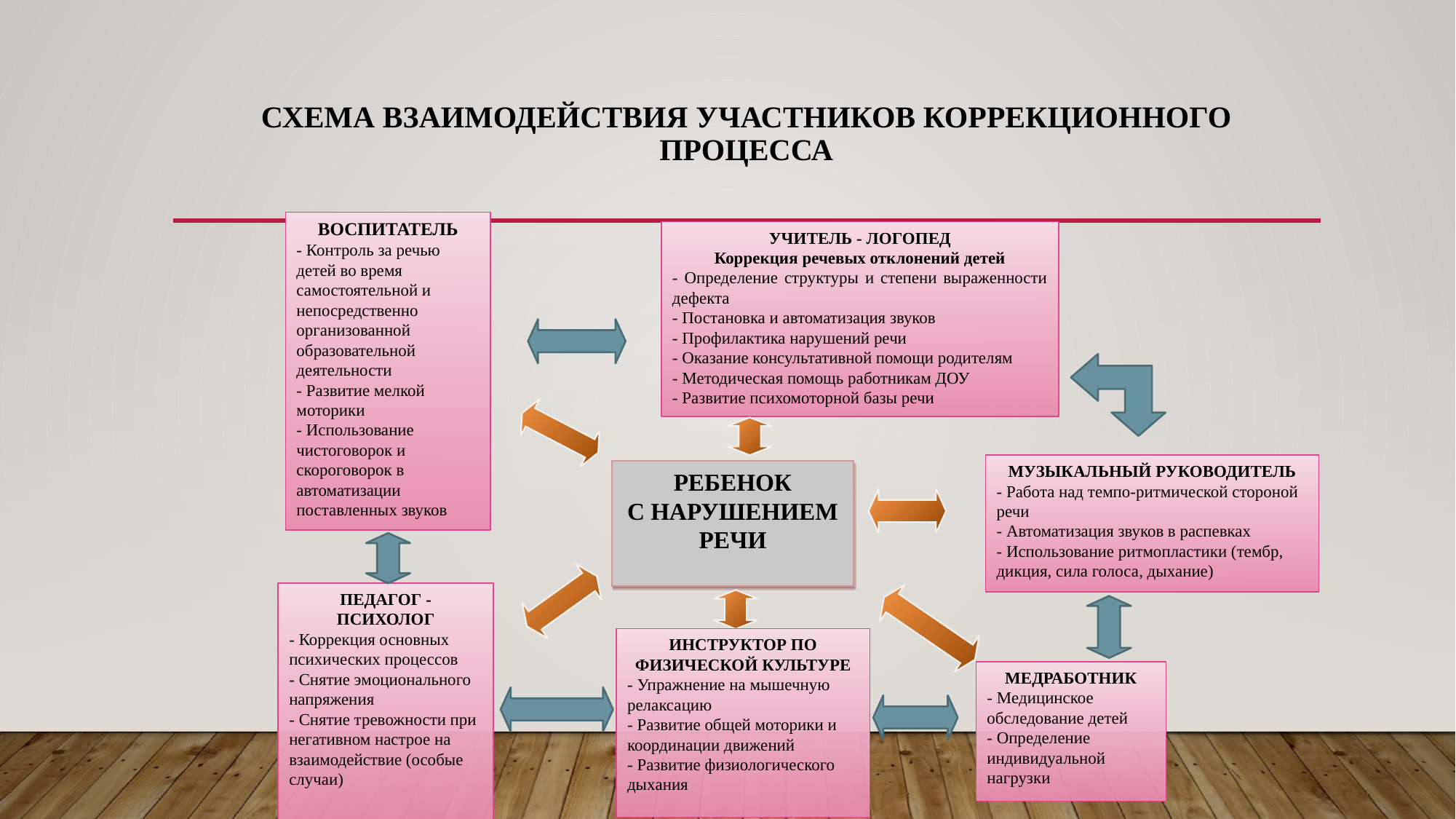

# Схема взаимодействия участников коррекционного процесса
ВОСПИТАТЕЛЬ
- Контроль за речью детей во время самостоятельной и непосредственно организованной образовательной деятельности
- Развитие мелкой моторики
- Использование чистоговорок и скороговорок в автоматизации поставленных звуков
УЧИТЕЛЬ - ЛОГОПЕД
Коррекция речевых отклонений детей
- Определение структуры и степени выраженности дефекта
- Постановка и автоматизация звуков
- Профилактика нарушений речи
- Оказание консультативной помощи родителям
- Методическая помощь работникам ДОУ
- Развитие психомоторной базы речи

МУЗЫКАЛЬНЫЙ РУКОВОДИТЕЛЬ
- Работа над темпо-ритмической стороной речи
- Автоматизация звуков в распевках
- Использование ритмопластики (тембр, дикция, сила голоса, дыхание)
РЕБЕНОК
С НАРУШЕНИЕМ
РЕЧИ

ПЕДАГОГ - ПСИХОЛОГ
- Коррекция основных психических процессов
- Снятие эмоционального напряжения
- Снятие тревожности при негативном настрое на взаимодействие (особые случаи)

ИНСТРУКТОР ПО ФИЗИЧЕСКОЙ КУЛЬТУРЕ
- Упражнение на мышечную релаксацию
- Развитие общей моторики и координации движений
- Развитие физиологического дыхания
МЕДРАБОТНИК
- Медицинское обследование детей
- Определение индивидуальной нагрузки